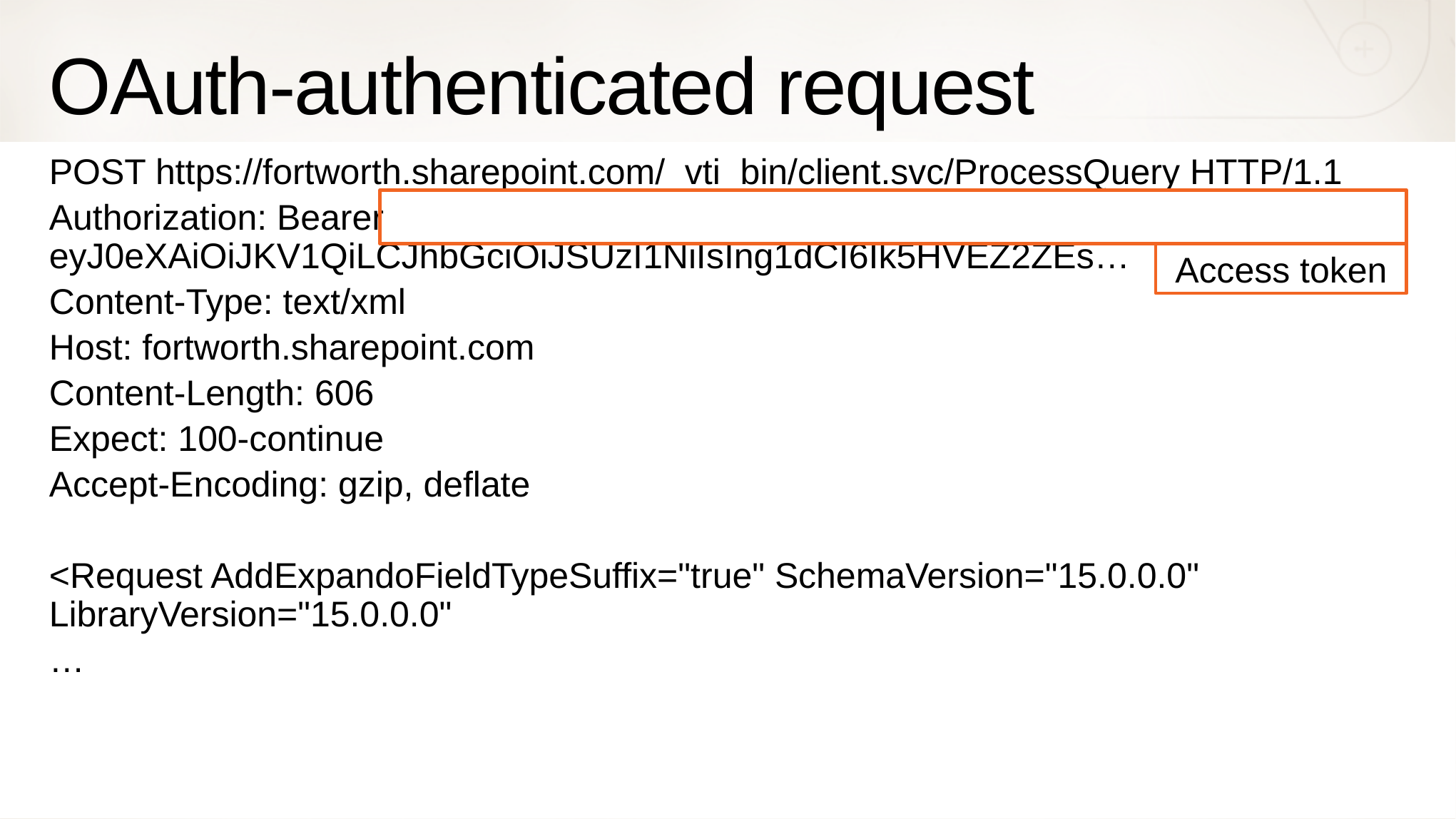

# OAuth-authenticated request
POST https://fortworth.sharepoint.com/_vti_bin/client.svc/ProcessQuery HTTP/1.1
Authorization: Bearer eyJ0eXAiOiJKV1QiLCJhbGciOiJSUzI1NiIsIng1dCI6Ik5HVEZ2ZEs…
Content-Type: text/xml
Host: fortworth.sharepoint.com
Content-Length: 606
Expect: 100-continue
Accept-Encoding: gzip, deflate

<Request AddExpandoFieldTypeSuffix="true" SchemaVersion="15.0.0.0" LibraryVersion="15.0.0.0"
…

Access token